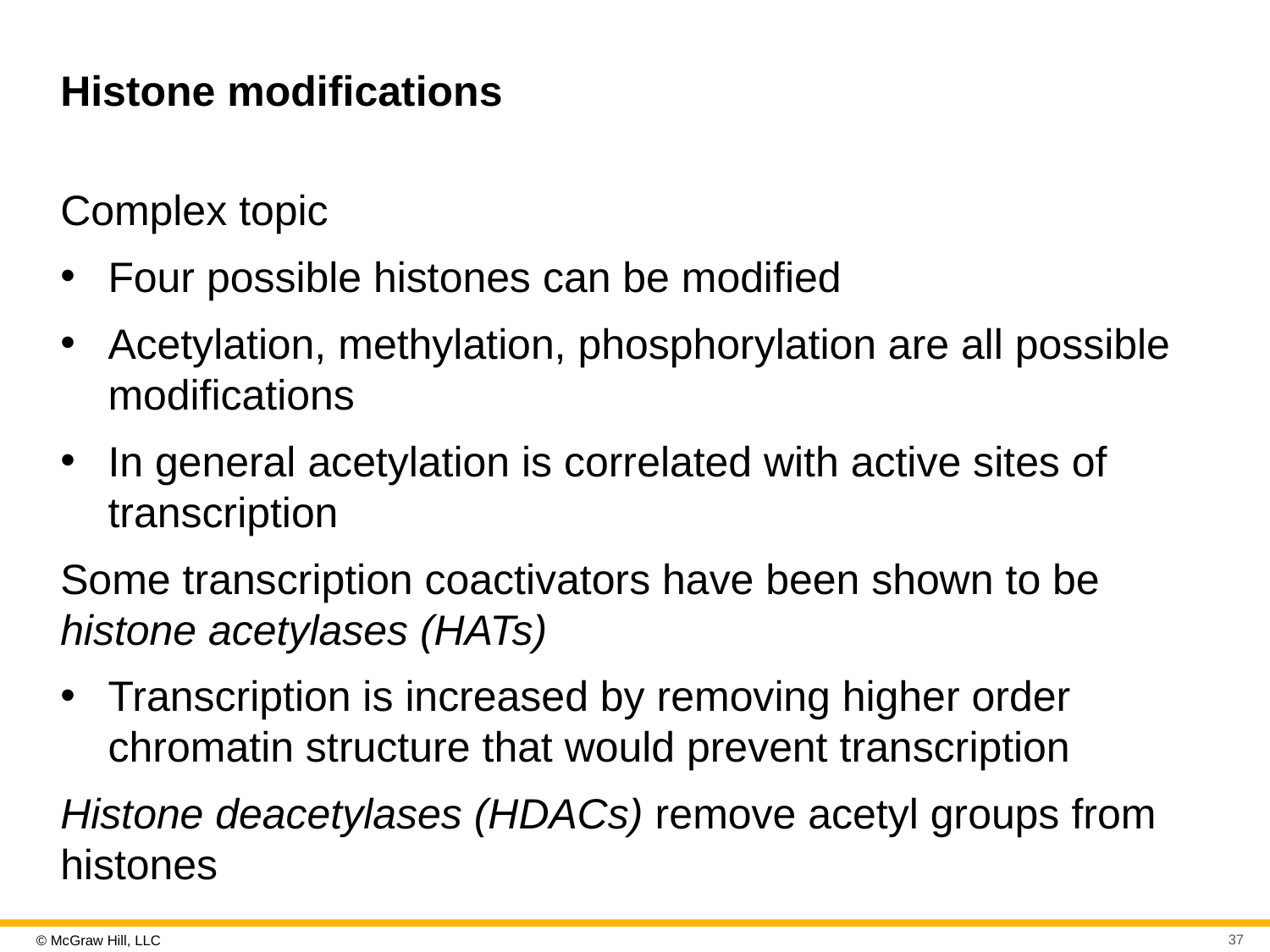

# Histone modifications
Complex topic
Four possible histones can be modified
Acetylation, methylation, phosphorylation are all possible modifications
In general acetylation is correlated with active sites of transcription
Some transcription coactivators have been shown to be histone acetylases (HATs)
Transcription is increased by removing higher order chromatin structure that would prevent transcription
Histone deacetylases (HDACs) remove acetyl groups from histones
37